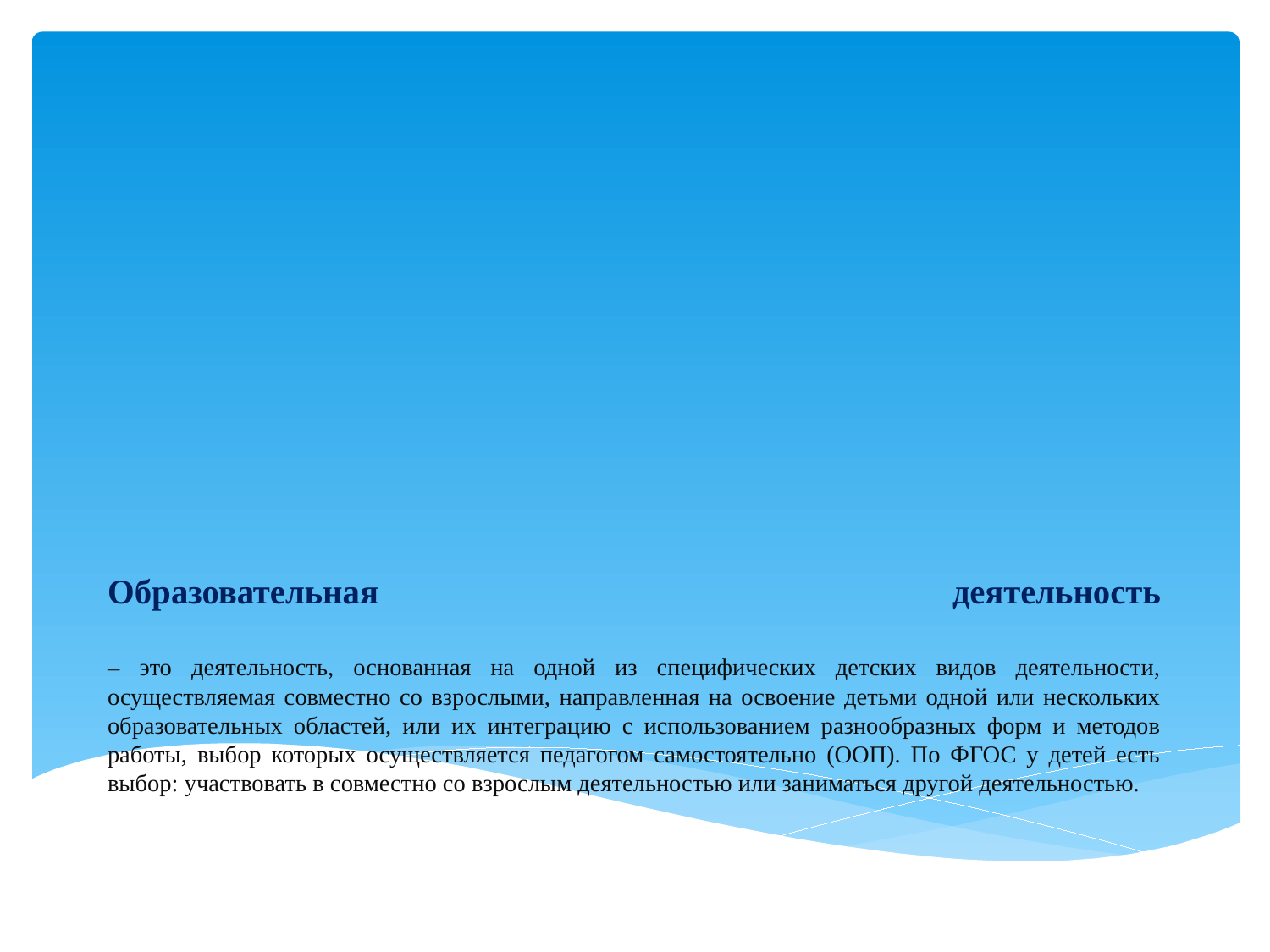

# Образовательная деятельность – это деятельность, основанная на одной из специфических детских видов деятельности, осуществляемая совместно со взрослыми, направленная на освоение детьми одной или нескольких образовательных областей, или их интеграцию с использованием разнообразных форм и методов работы, выбор которых осуществляется педагогом самостоятельно (ООП). По ФГОС у детей есть выбор: участвовать в совместно со взрослым деятельностью или заниматься другой деятельностью.